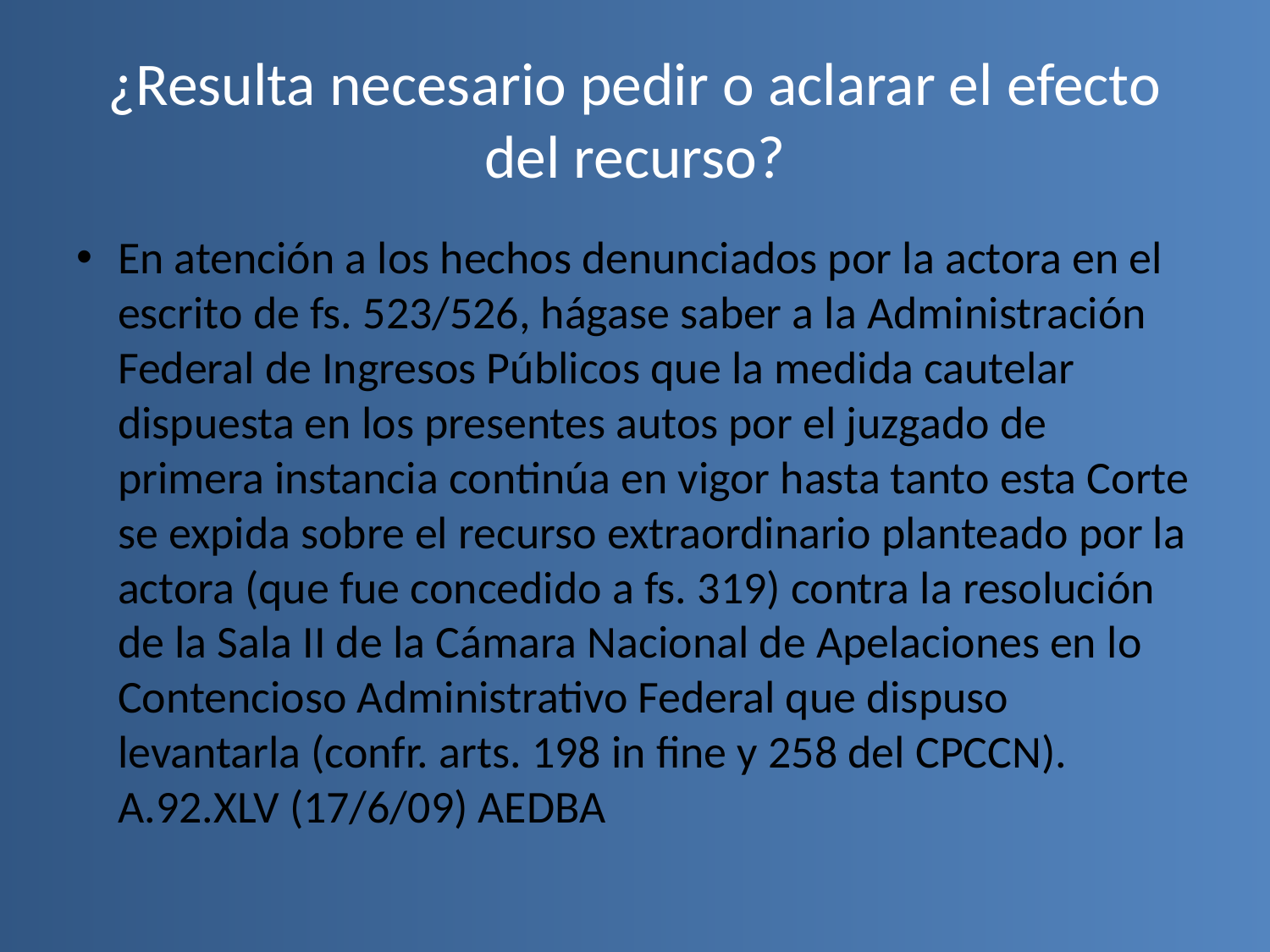

# ¿Resulta necesario pedir o aclarar el efecto del recurso?
En atención a los hechos denunciados por la actora en el escrito de fs. 523/526, hágase saber a la Administración Federal de Ingresos Públicos que la medida cautelar dispuesta en los presentes autos por el juzgado de primera instancia continúa en vigor hasta tanto esta Corte se expida sobre el recurso extraordinario planteado por la actora (que fue concedido a fs. 319) contra la resolución de la Sala II de la Cámara Nacional de Apelaciones en lo Contencioso Administrativo Federal que dispuso levantarla (confr. arts. 198 in fine y 258 del CPCCN). A.92.XLV (17/6/09) AEDBA